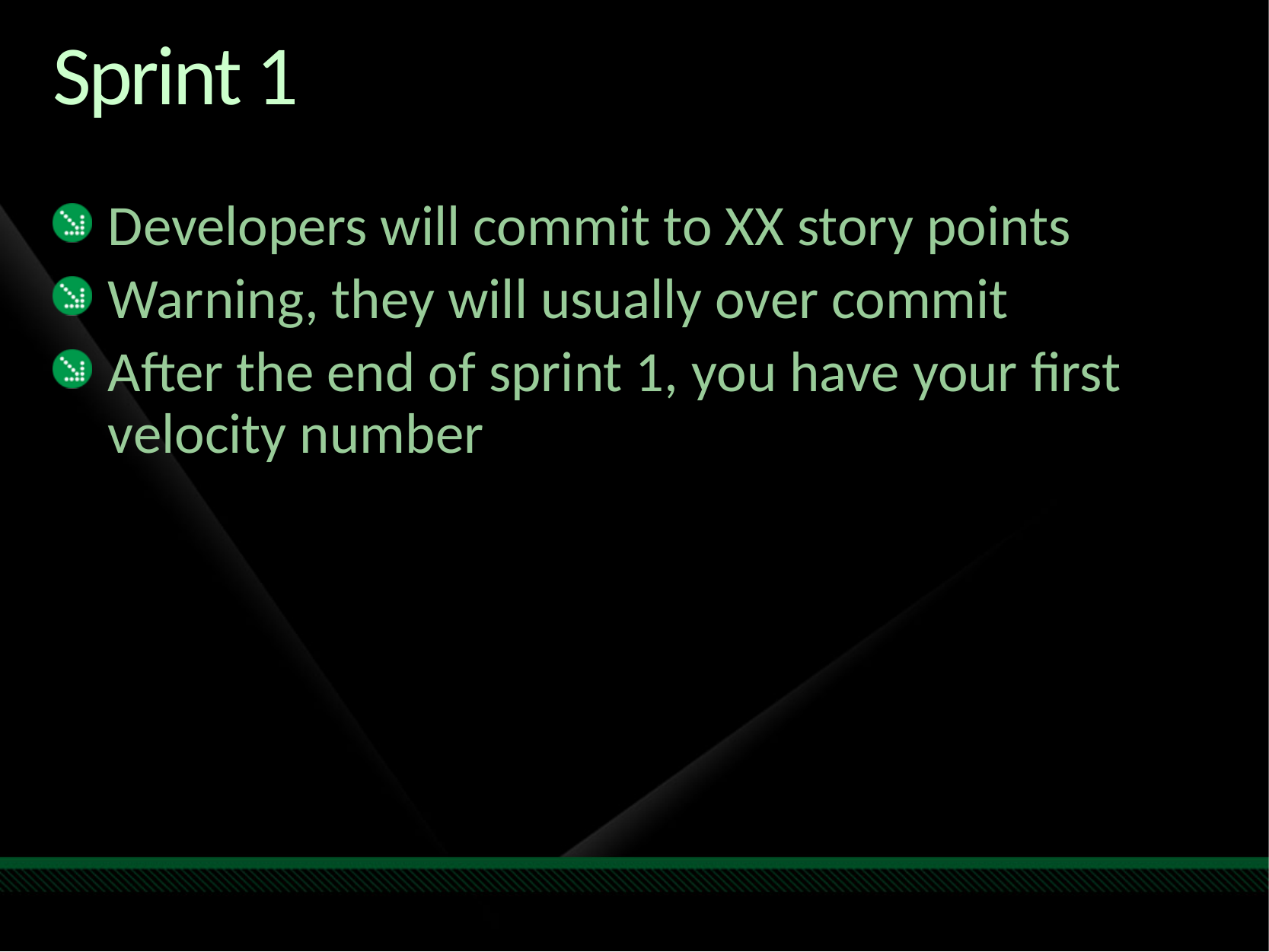

# Sprint 1
Developers will commit to XX story points
Warning, they will usually over commit
After the end of sprint 1, you have your first velocity number